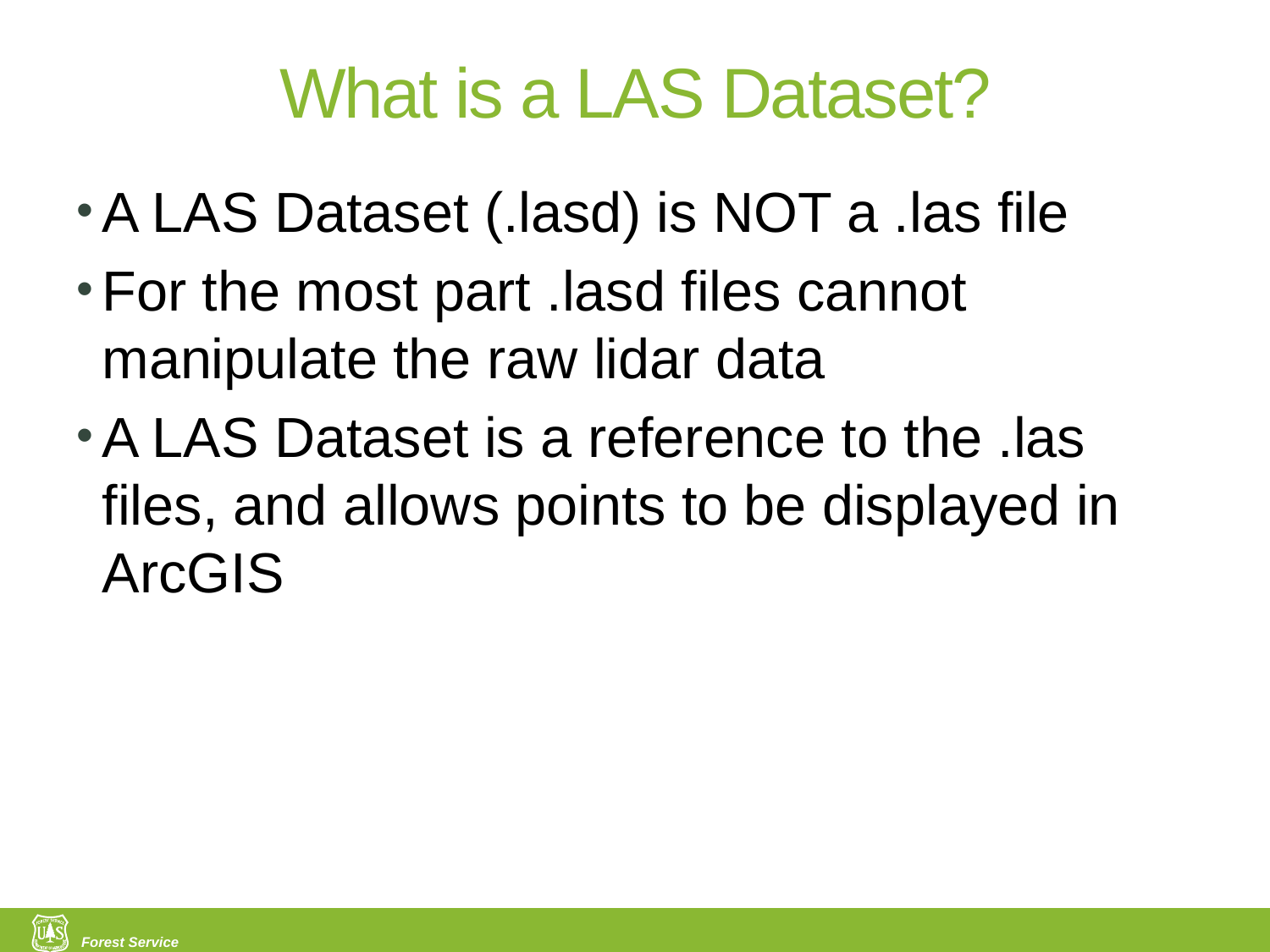

# What is a LAS Dataset?
A LAS Dataset (.lasd) is NOT a .las file
For the most part .lasd files cannot manipulate the raw lidar data
A LAS Dataset is a reference to the .las files, and allows points to be displayed in ArcGIS